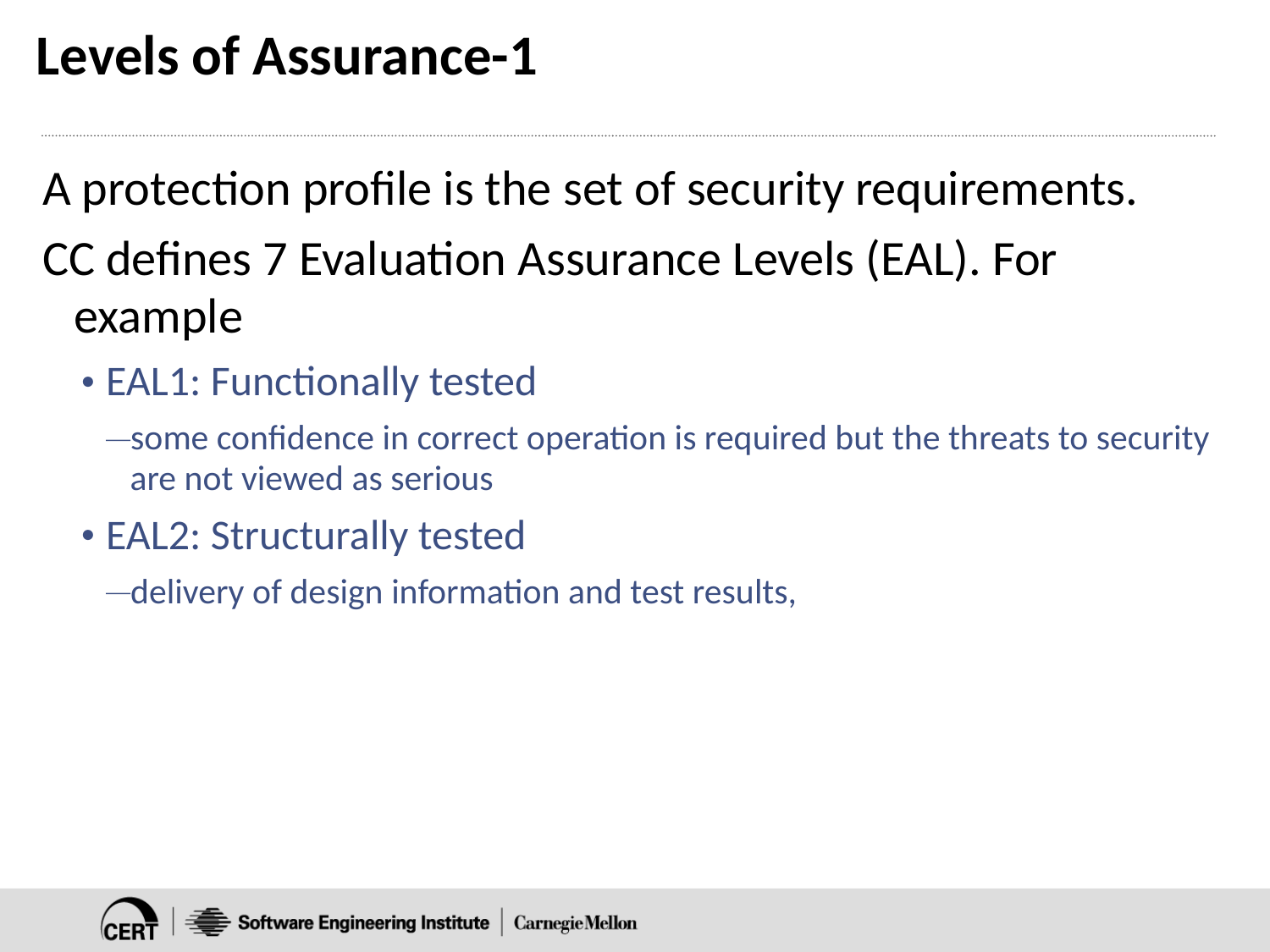

# Levels of Assurance-1
A protection profile is the set of security requirements.
CC defines 7 Evaluation Assurance Levels (EAL). For example
EAL1: Functionally tested
some confidence in correct operation is required but the threats to security are not viewed as serious
EAL2: Structurally tested
delivery of design information and test results,